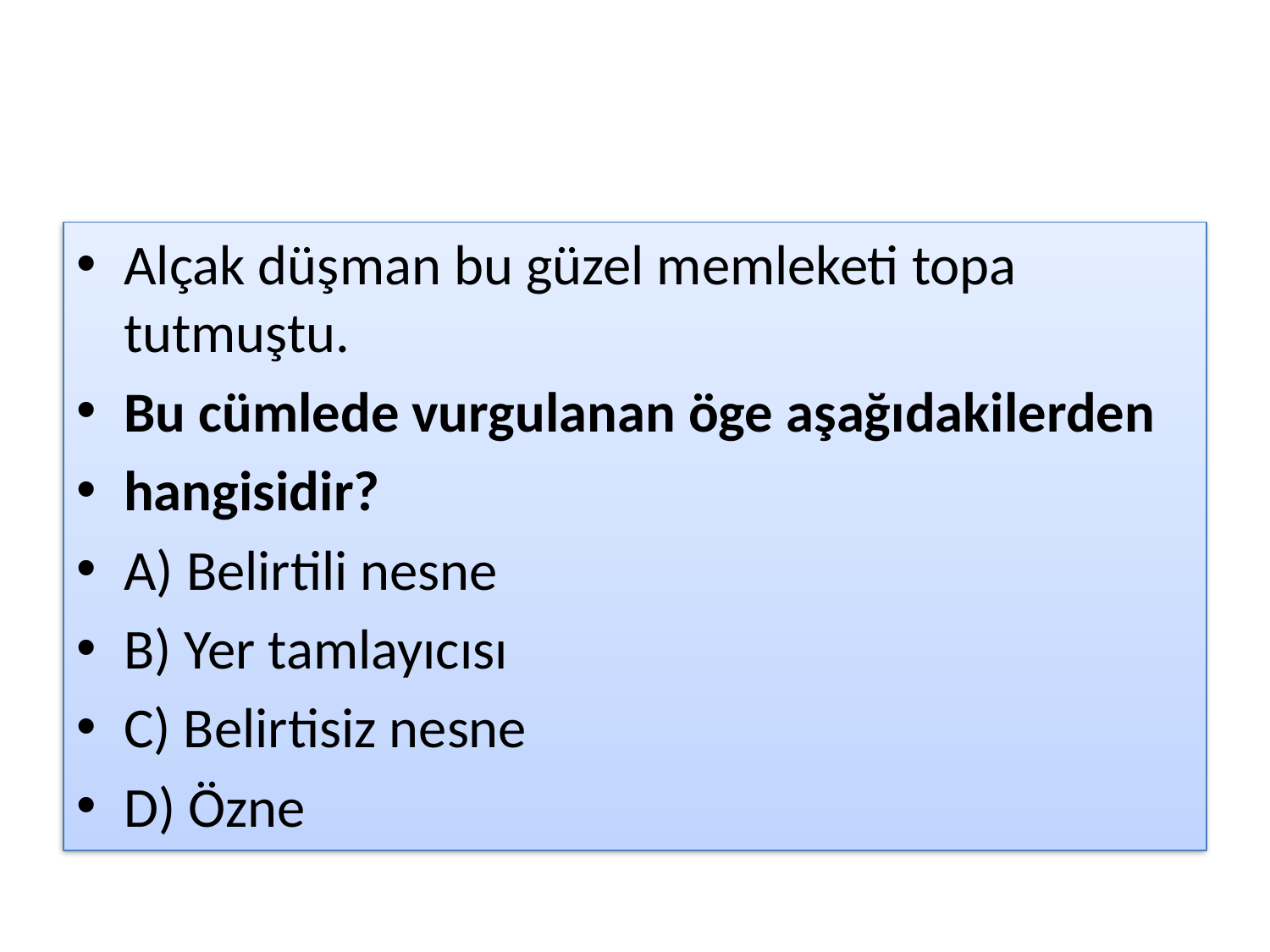

#
Alçak düşman bu güzel memleketi topa tutmuştu.
Bu cümlede vurgulanan öge aşağıdakilerden
hangisidir?
A) Belirtili nesne
B) Yer tamlayıcısı
C) Belirtisiz nesne
D) Özne